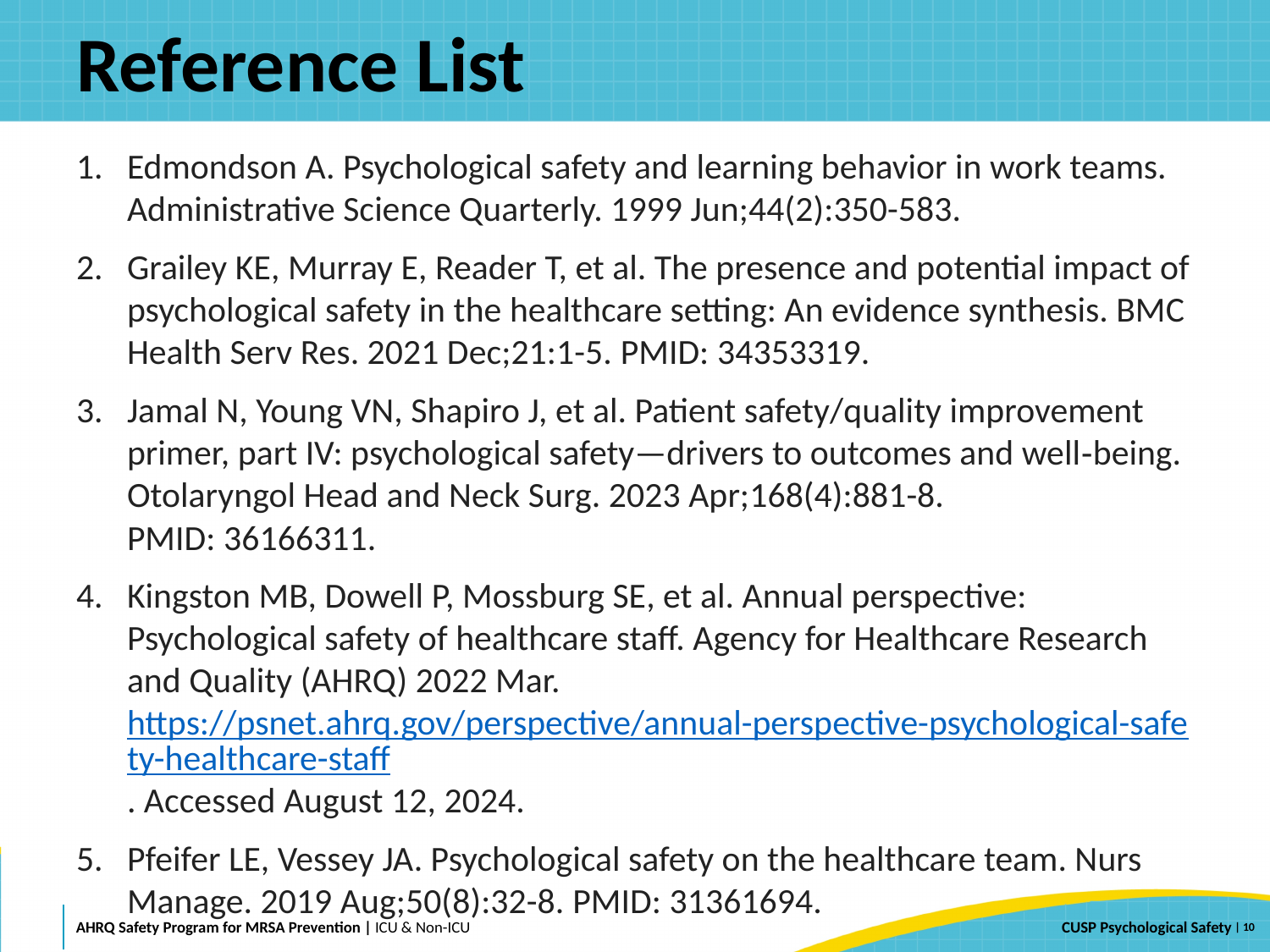

# Reference List
Edmondson A. Psychological safety and learning behavior in work teams. Administrative Science Quarterly. 1999 Jun;44(2):350-583.
Grailey KE, Murray E, Reader T, et al. The presence and potential impact of psychological safety in the healthcare setting: An evidence synthesis. BMC Health Serv Res. 2021 Dec;21:1-5. PMID: 34353319.
Jamal N, Young VN, Shapiro J, et al. Patient safety/quality improvement primer, part IV: psychological safety—drivers to outcomes and well‐being. Otolaryngol Head and Neck Surg. 2023 Apr;168(4):881-8. PMID: 36166311.
Kingston MB, Dowell P, Mossburg SE, et al. Annual perspective: Psychological safety of healthcare staff. Agency for Healthcare Research and Quality (AHRQ) 2022 Mar. https://psnet.ahrq.gov/perspective/annual-perspective-psychological-safety-healthcare-staff. Accessed August 12, 2024.
Pfeifer LE, Vessey JA. Psychological safety on the healthcare team. Nurs Manage. 2019 Aug;50(8):32-8. PMID: 31361694.
 | 10